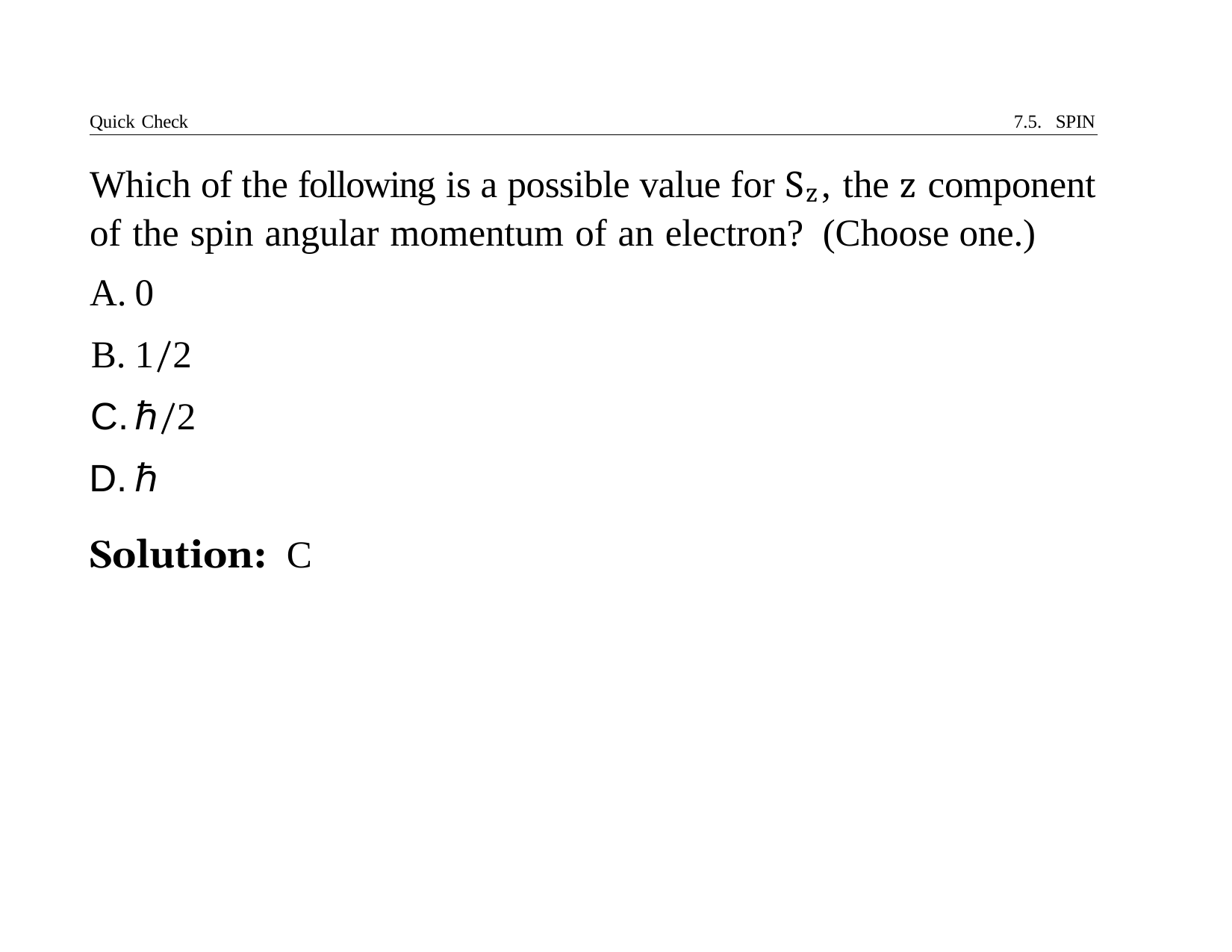

Quick Check	7.5.  SPIN

# Which of the following is a possible value for Sz, the z component of the spin angular momentum of an electron?	(Choose one.)
0
1/2
ℏ/2
ℏ
Solution:	C